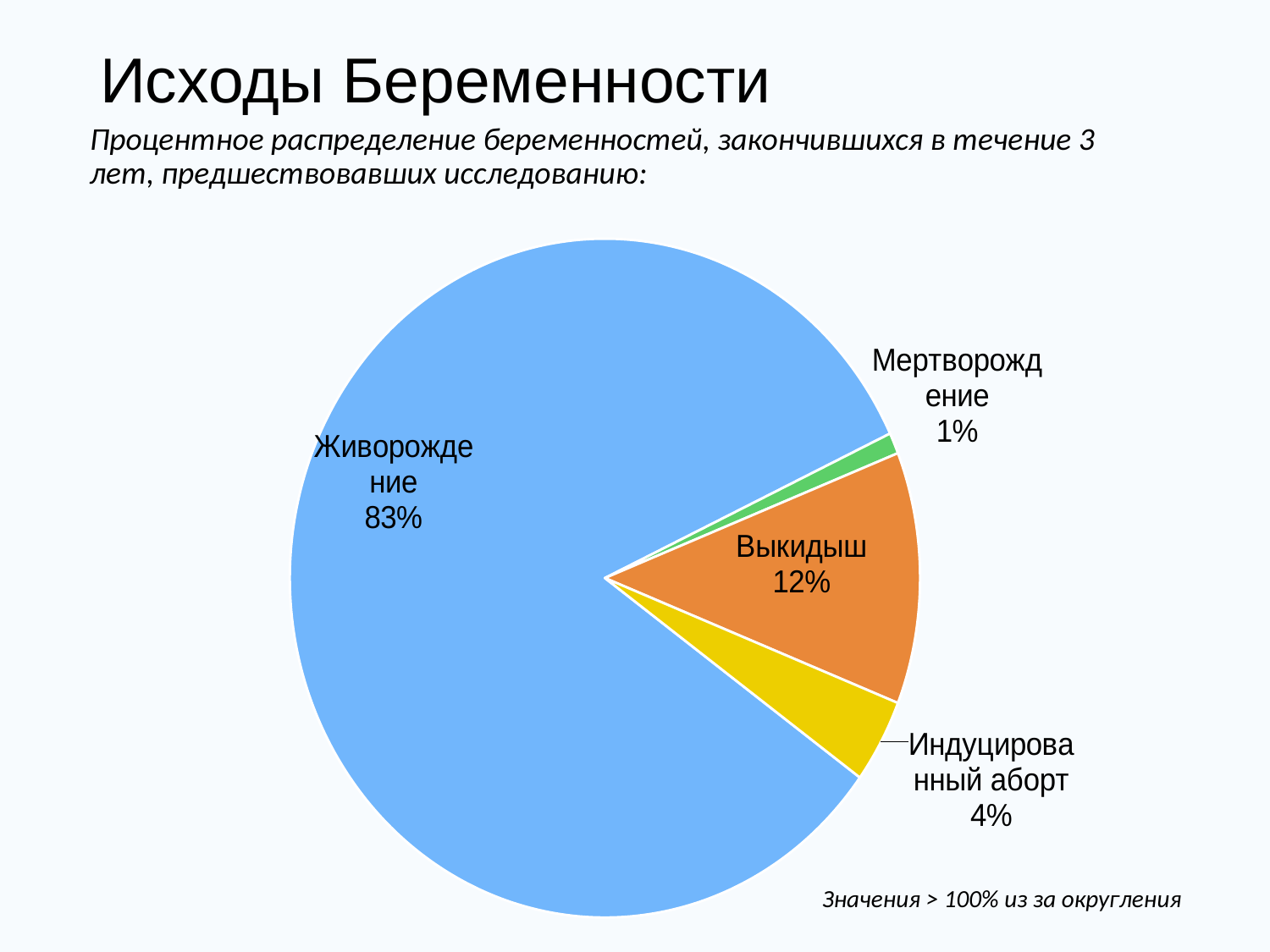

# Исходы Беременности
Процентное распределение беременностей, закончившихся в течение 3 лет, предшествовавших исследованию:

### Chart

| Category | Sales |
|---|---|
| Живорождение | 83.0 |
| Мертворождение | 1.0 |
| Выкидыш | 12.0 |
| Индуцированный аборт | 4.0 |
Значения > 100% из за округления